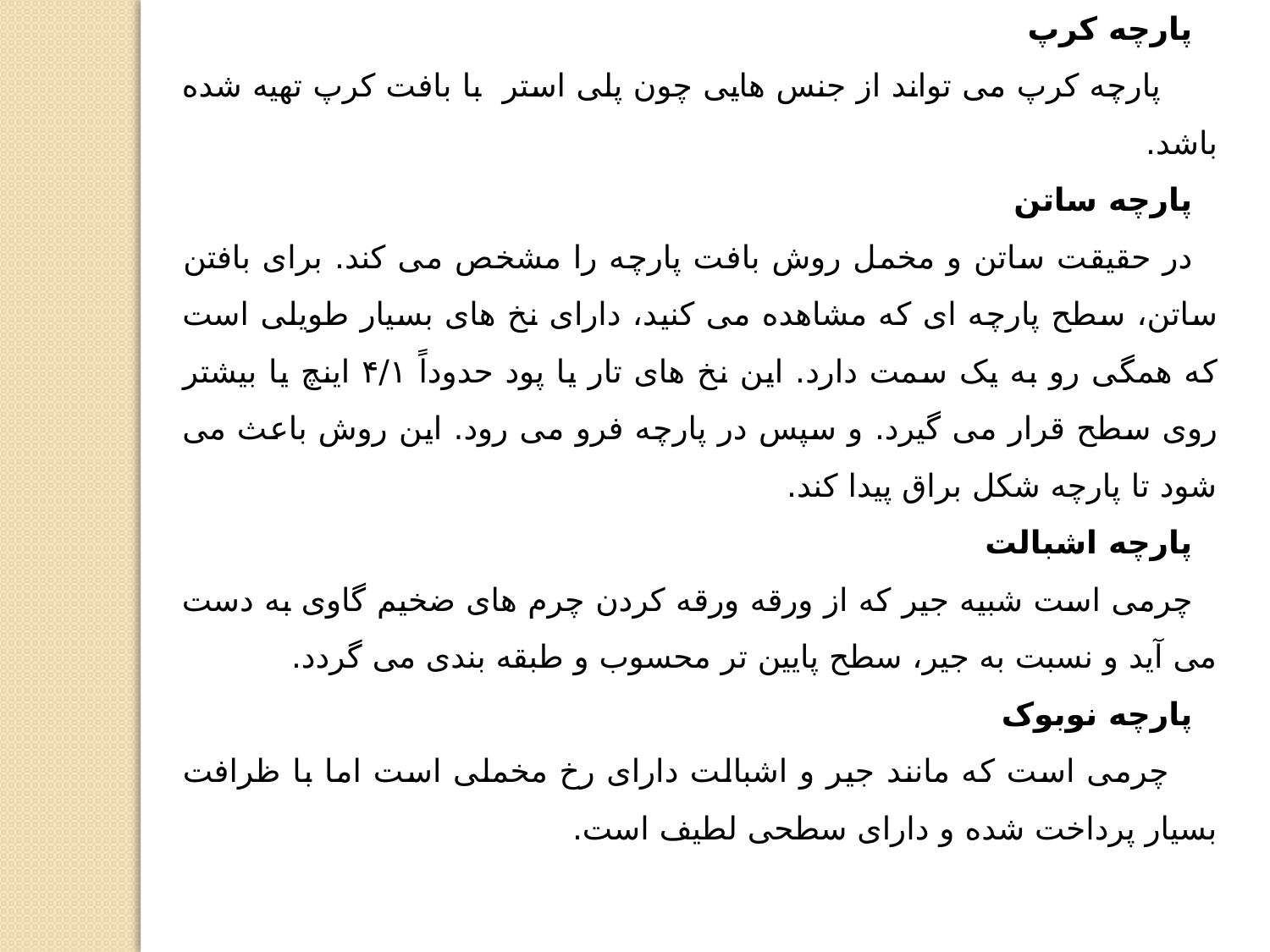

پارچه کرپ
   پارچه کرپ می تواند از جنس هایی چون پلی استر  با بافت کرپ تهیه شده باشد.
پارچه ساتن
در حقیقت ساتن و مخمل روش بافت پارچه را مشخص می کند. برای بافتن ساتن، سطح پارچه ای که مشاهده می کنید، دارای نخ های بسیار طویلی است که همگی رو به یک سمت دارد. این نخ های تار یا پود حدوداً ۴/۱ اینچ یا بیشتر روی سطح قرار می گیرد. و سپس در پارچه فرو می رود. این روش باعث می شود تا پارچه شکل براق پیدا کند.
پارچه اشبالت
چرمی است شبیه جیر که از ورقه ورقه کردن چرم های ضخیم گاوی به دست می آید و نسبت به جیر، سطح پایین تر محسوب و طبقه بندی می گردد.
پارچه نوبوک
  چرمی است که مانند جیر و اشبالت دارای رخ مخملی است اما با ظرافت بسیار پرداخت شده و دارای سطحی لطیف است.